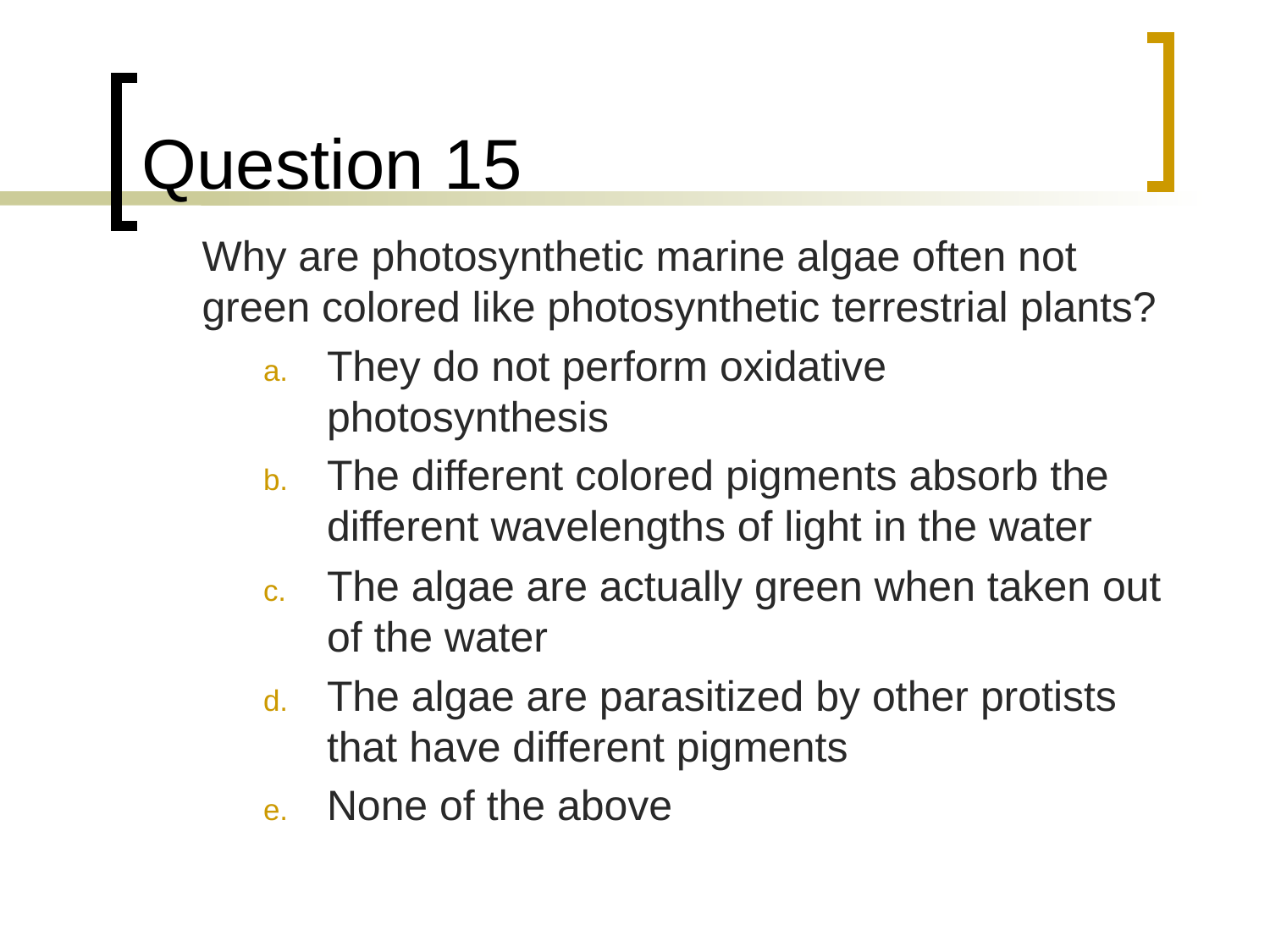

# Question 15
	Why are photosynthetic marine algae often not green colored like photosynthetic terrestrial plants?
They do not perform oxidative photosynthesis
The different colored pigments absorb the different wavelengths of light in the water
The algae are actually green when taken out of the water
The algae are parasitized by other protists that have different pigments
None of the above